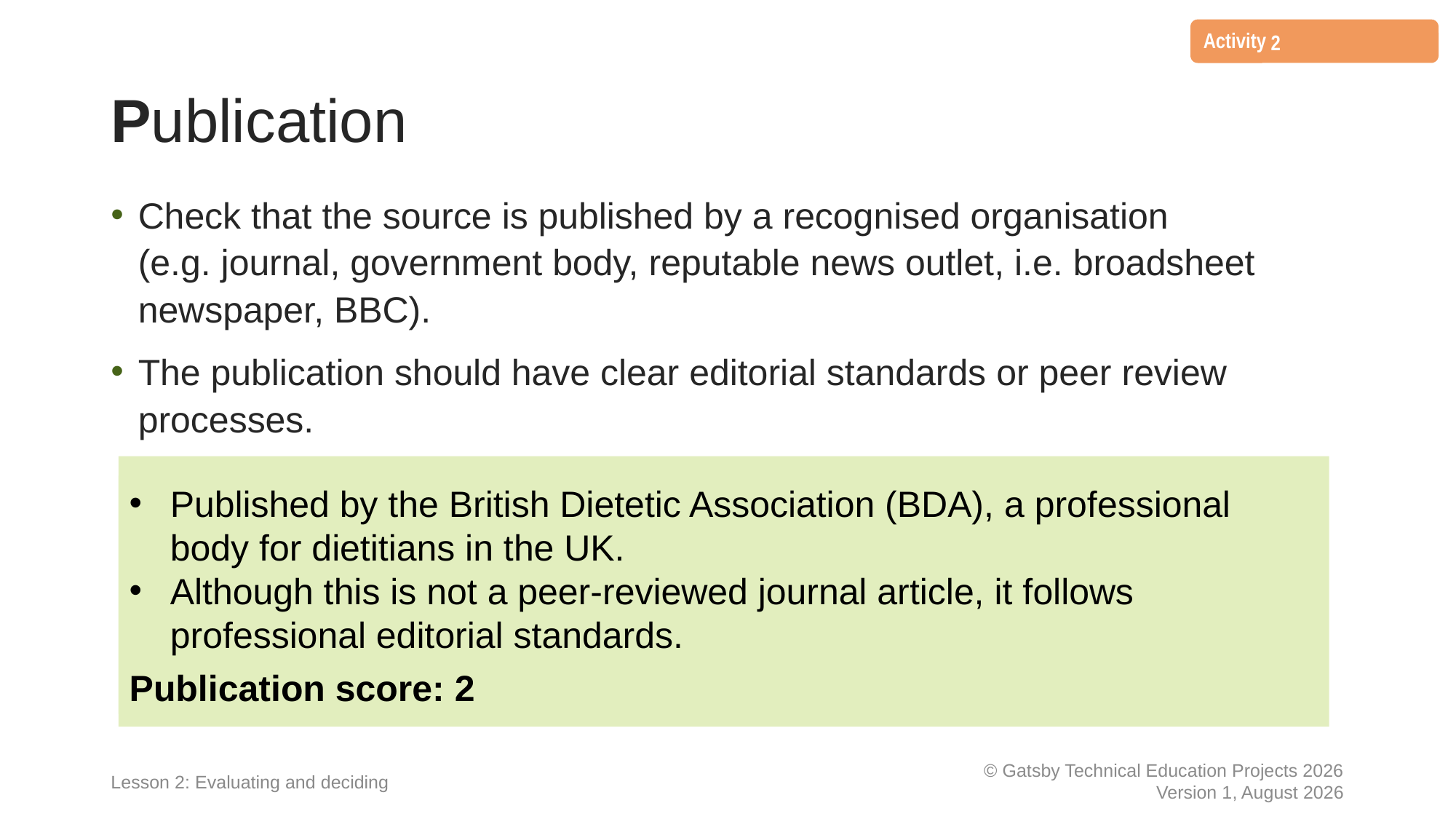

2
# Publication
Check that the source is published by a recognised organisation
(e.g. journal, government body, reputable news outlet, i.e. broadsheet newspaper, BBC).
The publication should have clear editorial standards or peer review processes.

Published by the British Dietetic Association (BDA), a professional body for dietitians in the UK.
Although this is not a peer-reviewed journal article, it follows professional editorial standards.
Publication score: 2
Lesson 2: Evaluating and deciding